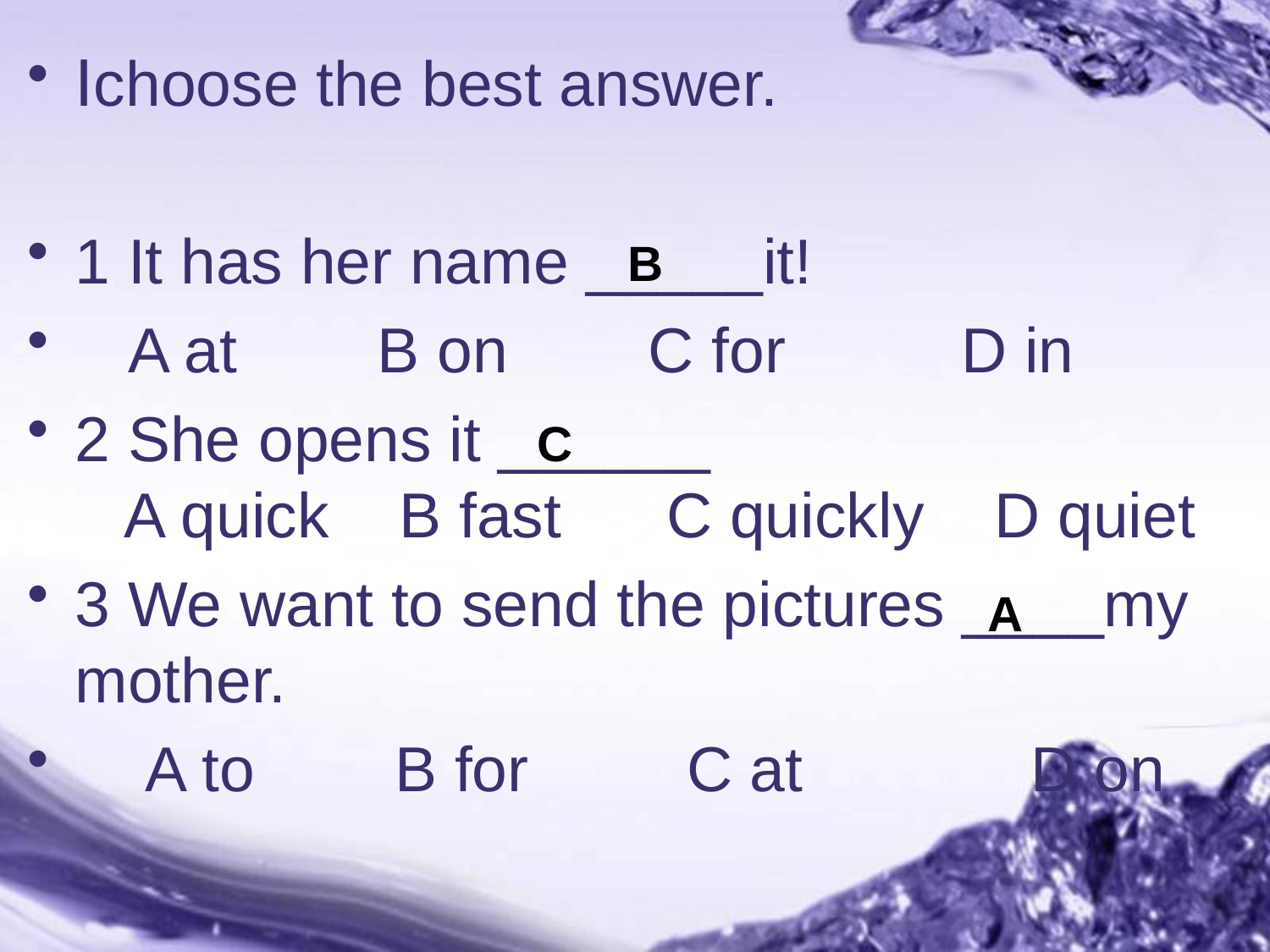

Ⅰchoose the best answer.

1 It has her name _____it!
   A at        B on        C for          D in
2 She opens it ______
   A quick    B fast      C quickly    D quiet
3 We want to send the pictures ____my  mother.
    A to        B for         C at             D on
B
C
A